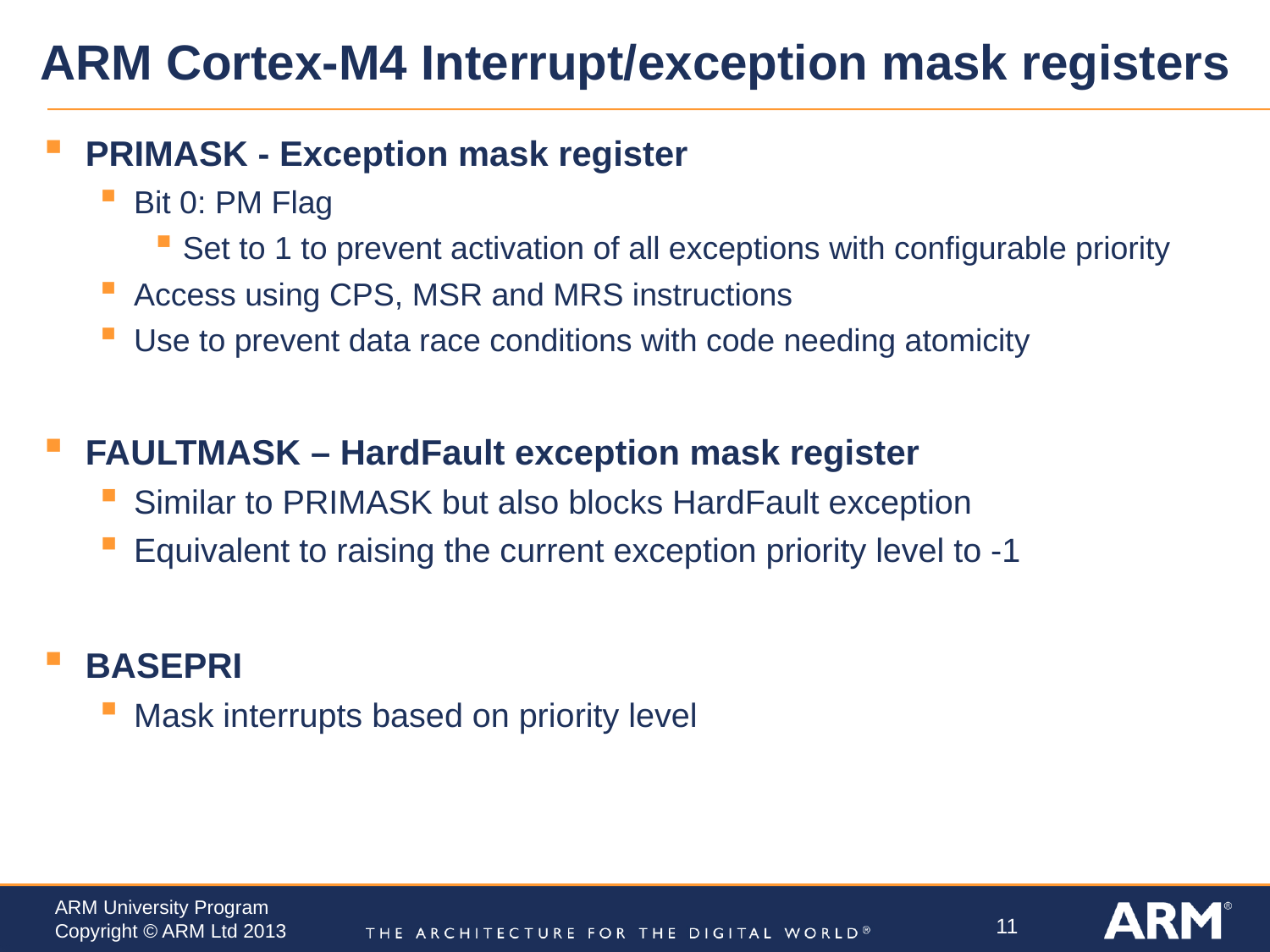

# ARM Cortex-M4 Interrupt/exception mask registers
PRIMASK - Exception mask register
Bit 0: PM Flag
Set to 1 to prevent activation of all exceptions with configurable priority
Access using CPS, MSR and MRS instructions
Use to prevent data race conditions with code needing atomicity

FAULTMASK – HardFault exception mask register
Similar to PRIMASK but also blocks HardFault exception
Equivalent to raising the current exception priority level to -1

BASEPRI
Mask interrupts based on priority level